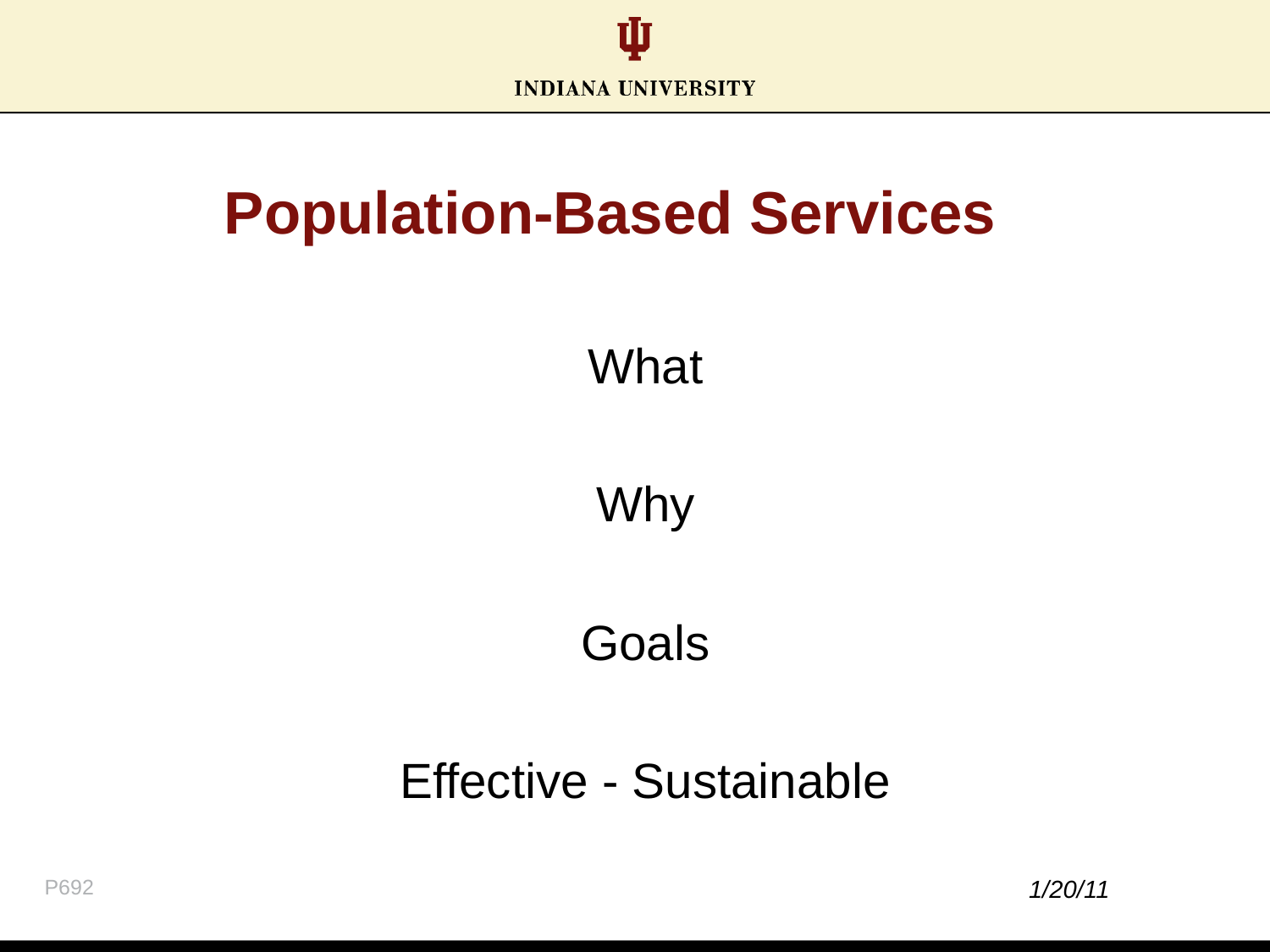

# Population-Based Services
What

Why

Goals

Effective - Sustainable

P692
1/20/11